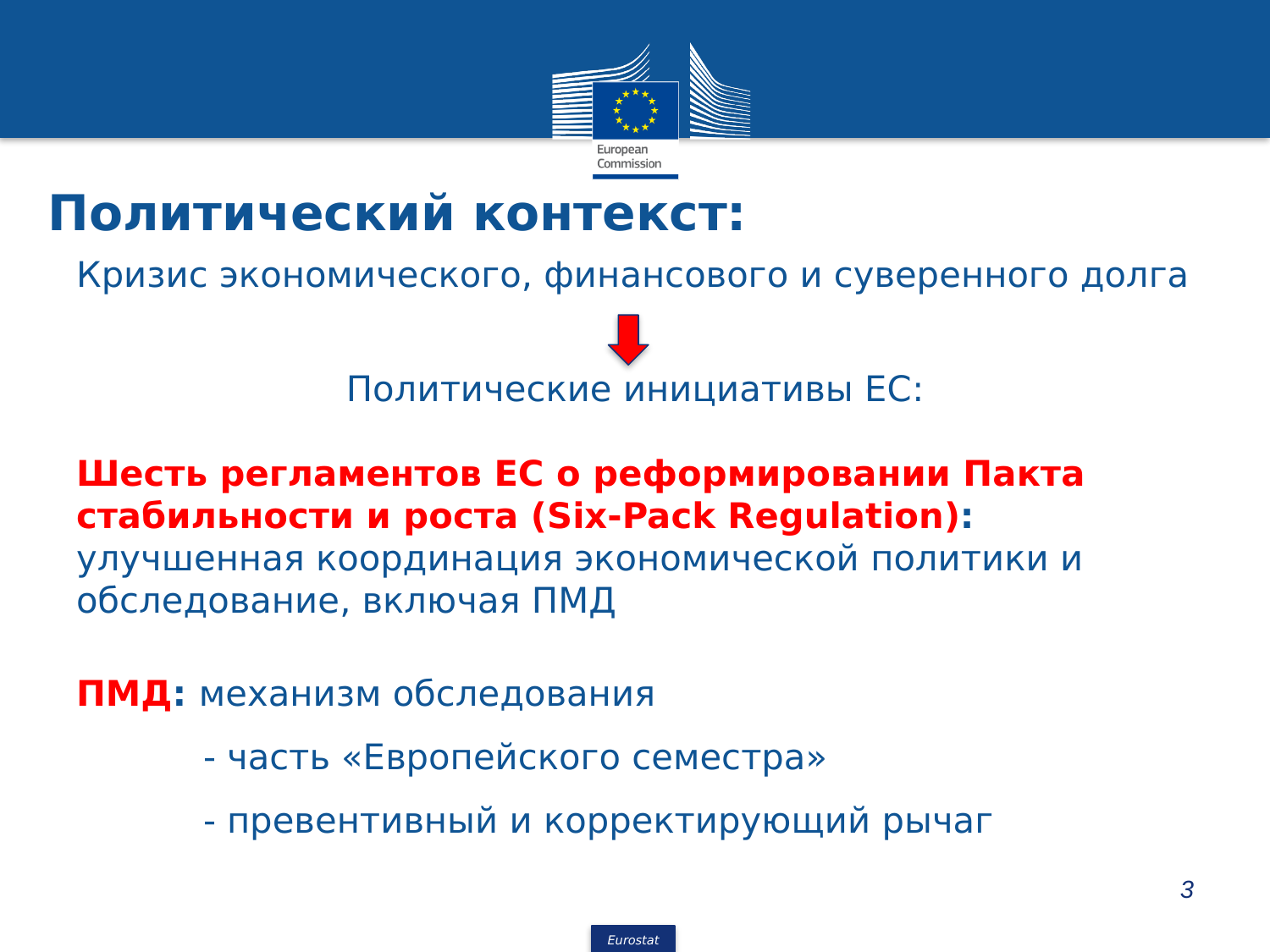

# Политический контекст:
Кризис экономического, финансового и суверенного долга

Политические инициативы ЕС:

Шесть регламентов ЕС о реформировании Пакта стабильности и роста (Six-Pack Regulation): улучшенная координация экономической политики и обследование, включая ПМД

ПМД: механизм обследования
	- часть «Европейского семестра»
	- превентивный и корректирующий рычаг

3